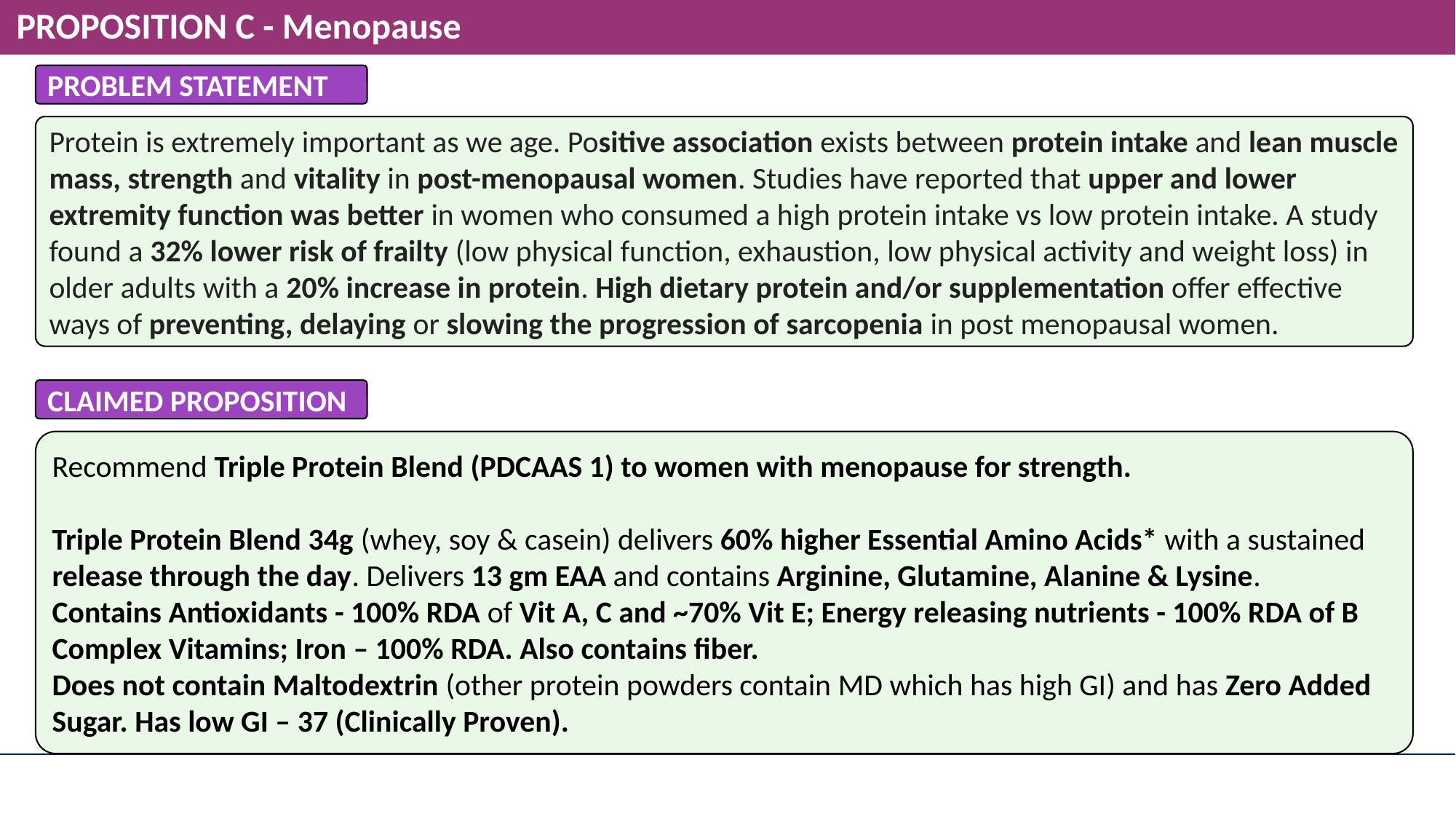

# PROPOSITION C - Menopause
PROBLEM STATEMENT
Protein is extremely important as we age. Positive association exists between protein intake and lean muscle mass, strength and vitality in post-menopausal women. Studies have reported that upper and lower extremity function was better in women who consumed a high protein intake vs low protein intake. A study found a 32% lower risk of frailty (low physical function, exhaustion, low physical activity and weight loss) in older adults with a 20% increase in protein. High dietary protein and/or supplementation offer effective ways of preventing, delaying or slowing the progression of sarcopenia in post menopausal women.
CLAIMED PROPOSITION
Recommend Triple Protein Blend (PDCAAS 1) to women with menopause for strength.

Triple Protein Blend 34g (whey, soy & casein) delivers 60% higher Essential Amino Acids* with a sustained release through the day. Delivers 13 gm EAA and contains Arginine, Glutamine, Alanine & Lysine.
Contains Antioxidants - 100% RDA of Vit A, C and ~70% Vit E; Energy releasing nutrients - 100% RDA of B Complex Vitamins; Iron – 100% RDA. Also contains fiber.
Does not contain Maltodextrin (other protein powders contain MD which has high GI) and has Zero Added Sugar. Has low GI – 37 (Clinically Proven).